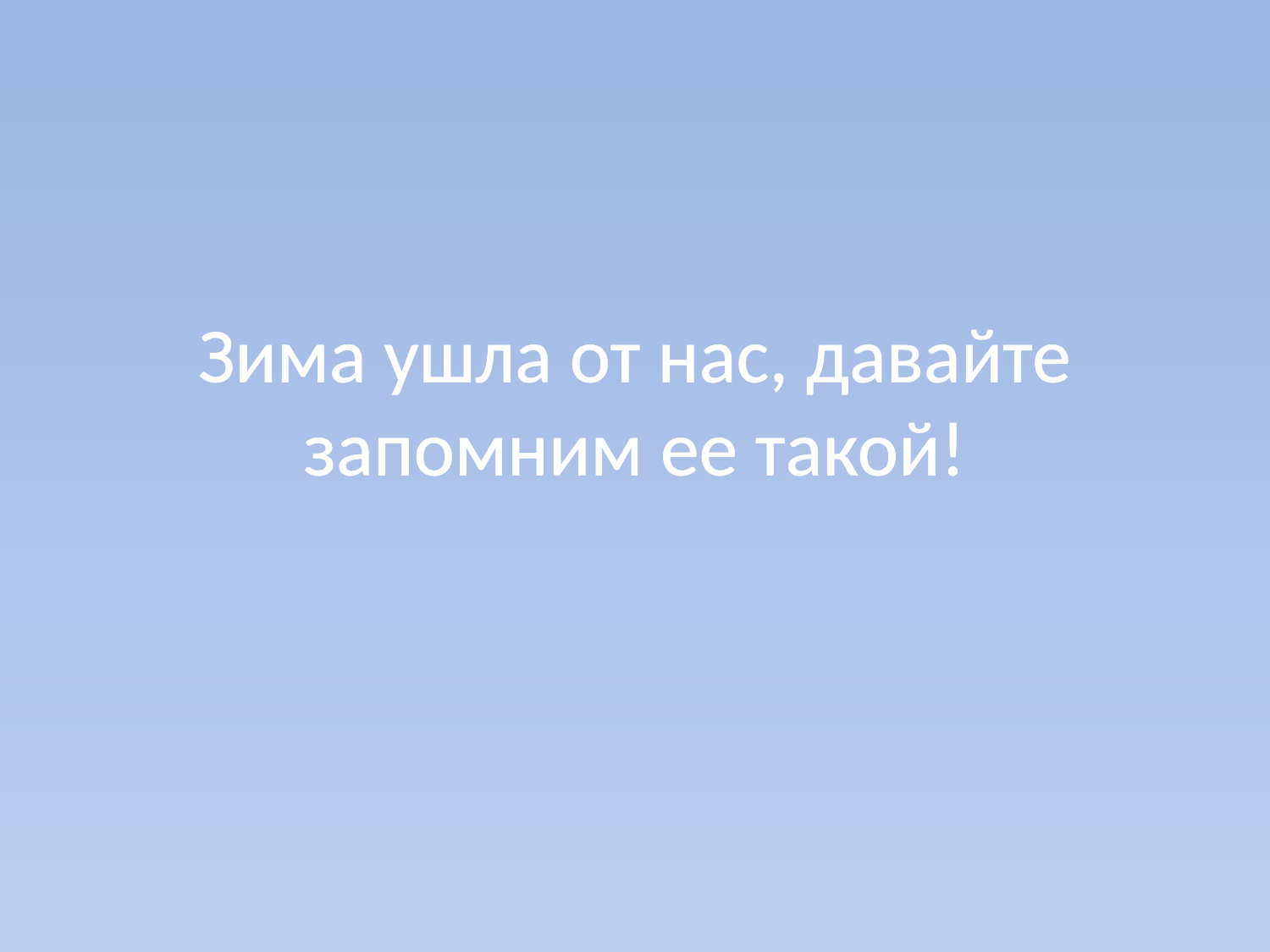

# Зима ушла от нас, давайте запомним ее такой!